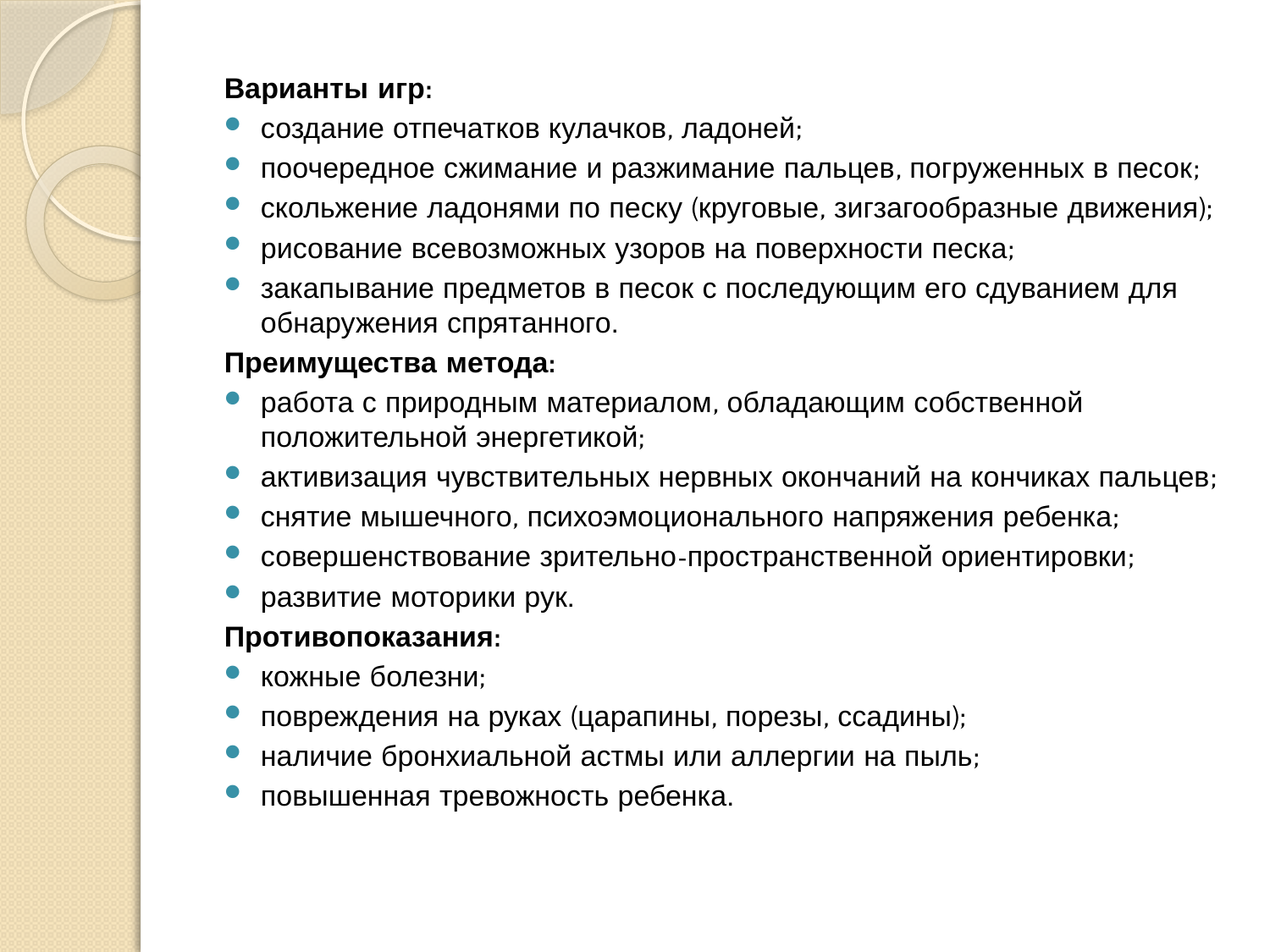

Варианты игр:
создание отпечатков кулачков, ладоней;
поочередное сжимание и разжимание пальцев, погруженных в песок;
скольжение ладонями по песку (круговые, зигзагообразные движения);
рисование всевозможных узоров на поверхности песка;
закапывание предметов в песок с последующим его сдуванием для обнаружения спрятанного.
Преимущества метода:
работа с природным материалом, обладающим собственной положительной энергетикой;
активизация чувствительных нервных окончаний на кончиках пальцев;
снятие мышечного, психоэмоционального напряжения ребенка;
совершенствование зрительно-пространственной ориентировки;
развитие моторики рук.
Противопоказания:
кожные болезни;
повреждения на руках (царапины, порезы, ссадины);
наличие бронхиальной астмы или аллергии на пыль;
повышенная тревожность ребенка.